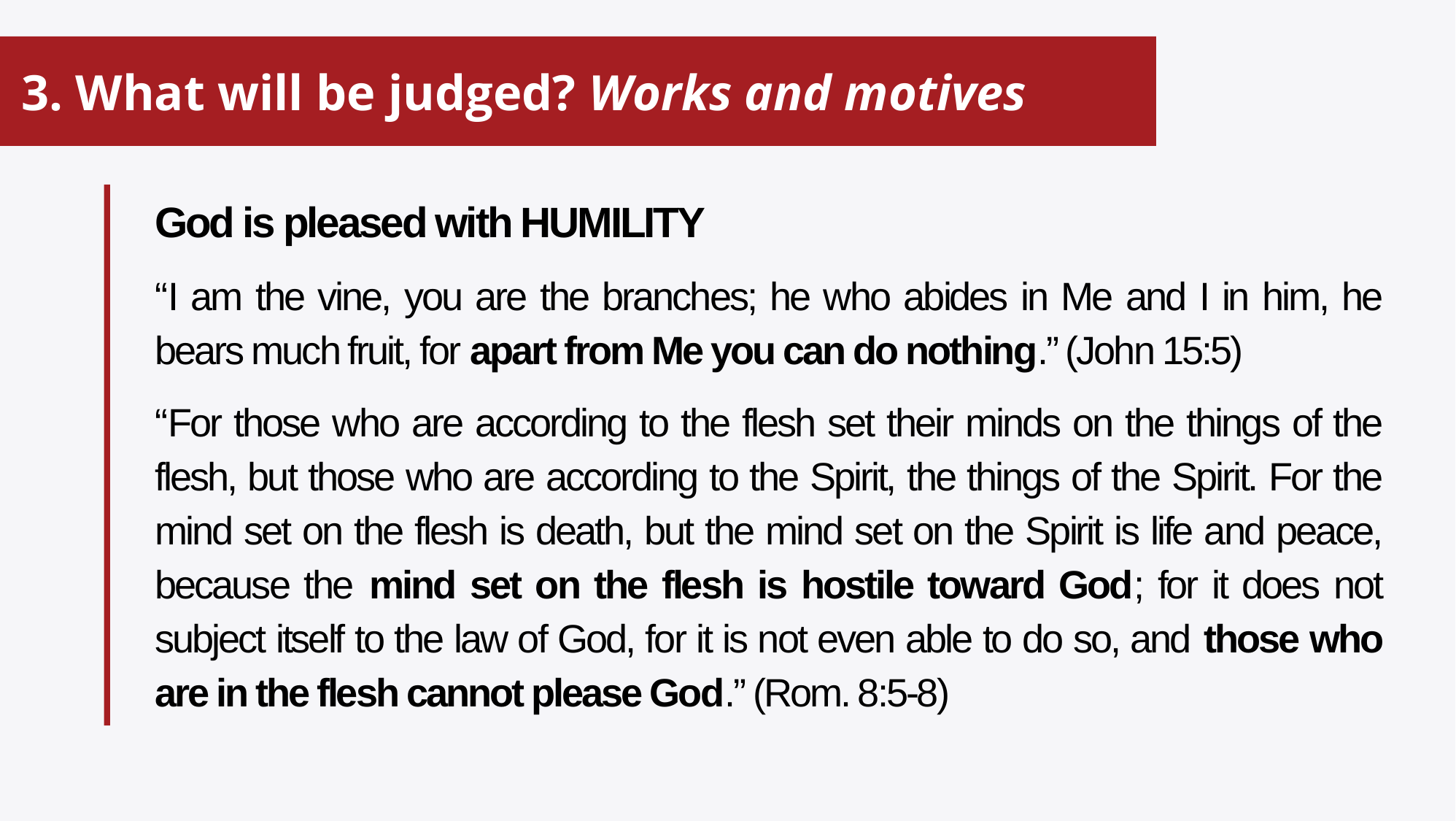

# 3. What will be judged? Works and motives
God is pleased with HUMILITY
“I am the vine, you are the branches; he who abides in Me and I in him, he bears much fruit, for apart from Me you can do nothing.” (John 15:5)
“For those who are according to the flesh set their minds on the things of the flesh, but those who are according to the Spirit, the things of the Spirit. For the mind set on the flesh is death, but the mind set on the Spirit is life and peace, because the mind set on the flesh is hostile toward God; for it does not subject itself to the law of God, for it is not even able to do so, and those who are in the flesh cannot please God.” (Rom. 8:5-8)